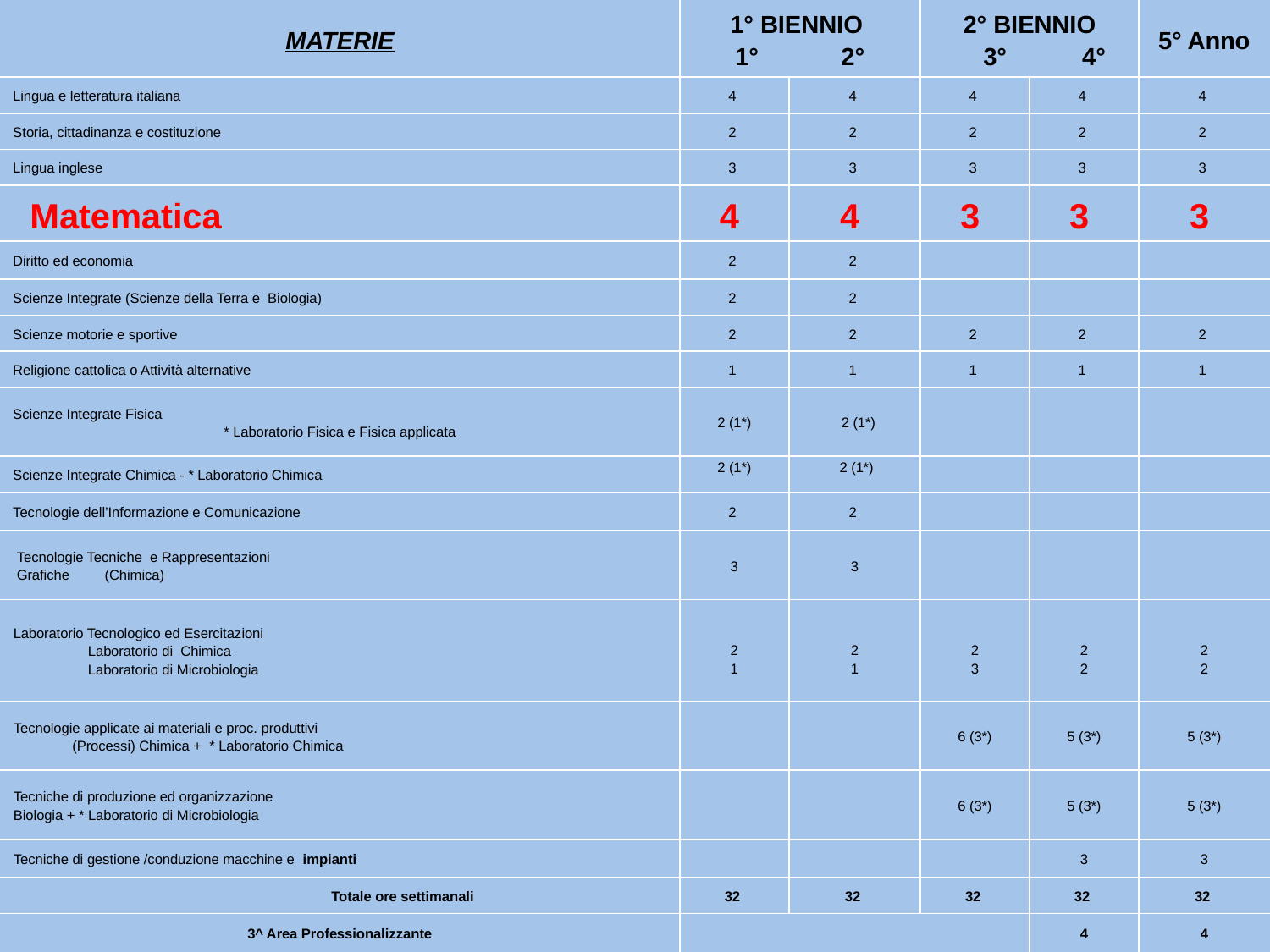

| MATERIE | 1° BIENNIO 1° 2° |  | 2° BIENNIO 3° 4° |  | 5° Anno |
| --- | --- | --- | --- | --- | --- |
| Lingua e letteratura italiana | 4 | 4 | 4 | 4 | 4 |
| Storia, cittadinanza e costituzione | 2 | 2 | 2 | 2 | 2 |
| Lingua inglese | 3 | 3 | 3 | 3 | 3 |
| Matematica | 4 | 4 | 3 | 3 | 3 |
| Diritto ed economia | 2 | 2 |  |  |  |
| Scienze Integrate (Scienze della Terra e Biologia) | 2 | 2 |  |  |  |
| Scienze motorie e sportive | 2 | 2 | 2 | 2 | 2 |
| Religione cattolica o Attività alternative | 1 | 1 | 1 | 1 | 1 |
| Scienze Integrate Fisica \* Laboratorio Fisica e Fisica applicata | 2 (1\*) | 2 (1\*) |  |  |  |
| Scienze Integrate Chimica - \* Laboratorio Chimica | 2 (1\*) | 2 (1\*) |  |  |  |
| Tecnologie dell’Informazione e Comunicazione | 2 | 2 |  |  |  |
| Tecnologie Tecniche e Rappresentazioni Grafiche (Chimica) | 3 | 3 |  |  |  |
| Laboratorio Tecnologico ed Esercitazioni Laboratorio di Chimica Laboratorio di Microbiologia | 2 1 | 2 1 | 2 3 | 2 2 | 2 2 |
| Tecnologie applicate ai materiali e proc. produttivi (Processi) Chimica + \* Laboratorio Chimica |  |  | 6 (3\*) | 5 (3\*) | 5 (3\*) |
| Tecniche di produzione ed organizzazione Biologia + \* Laboratorio di Microbiologia |  |  | 6 (3\*) | 5 (3\*) | 5 (3\*) |
| Tecniche di gestione /conduzione macchine e impianti |  |  |  | 3 | 3 |
| Totale ore settimanali | 32 | 32 | 32 | 32 | 32 |
| 3^ Area Professionalizzante |  |  |  | 4 | 4 |